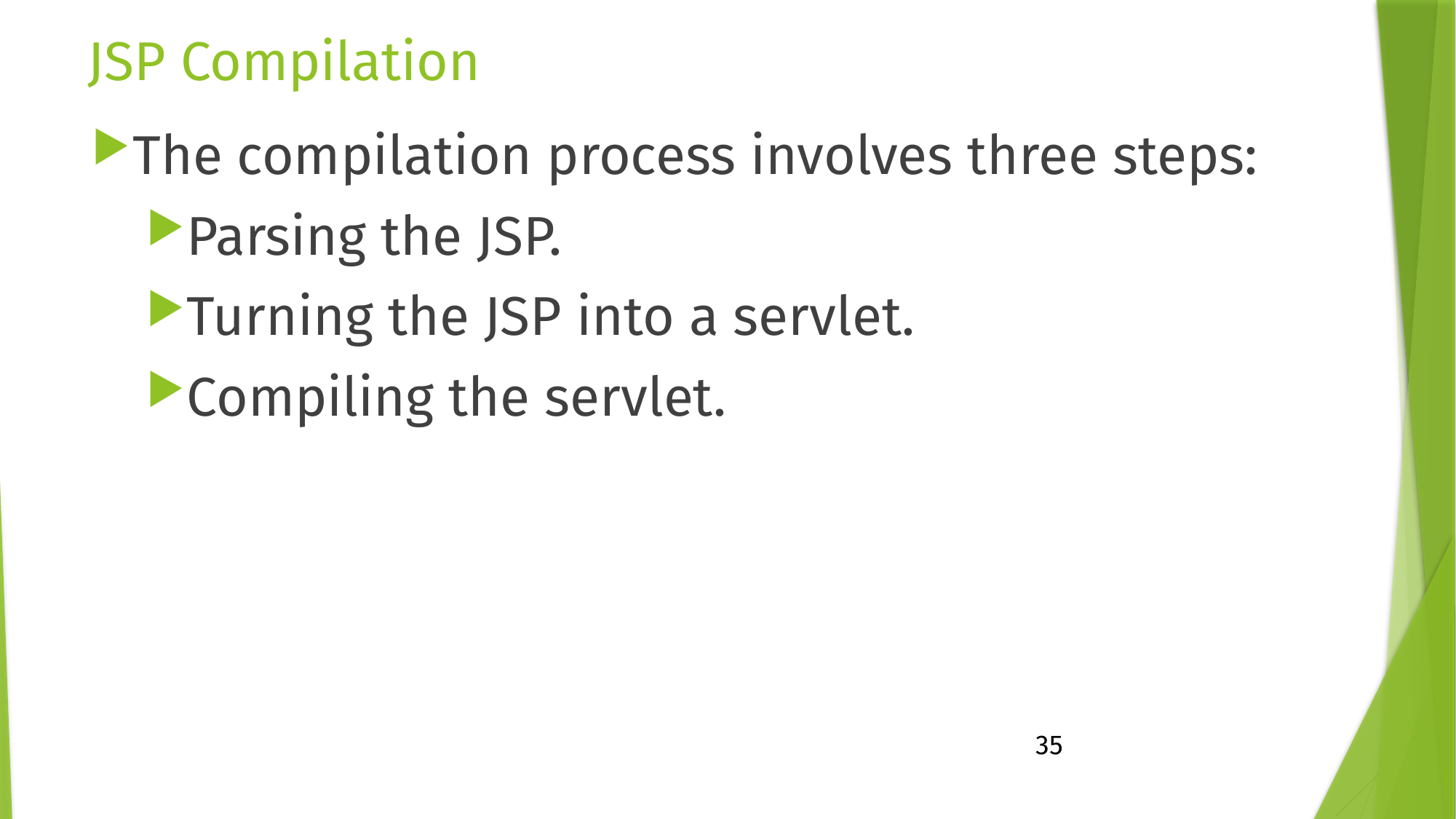

# JSP Compilation
The compilation process involves three steps:
Parsing the JSP.
Turning the JSP into a servlet.
Compiling the servlet.
35